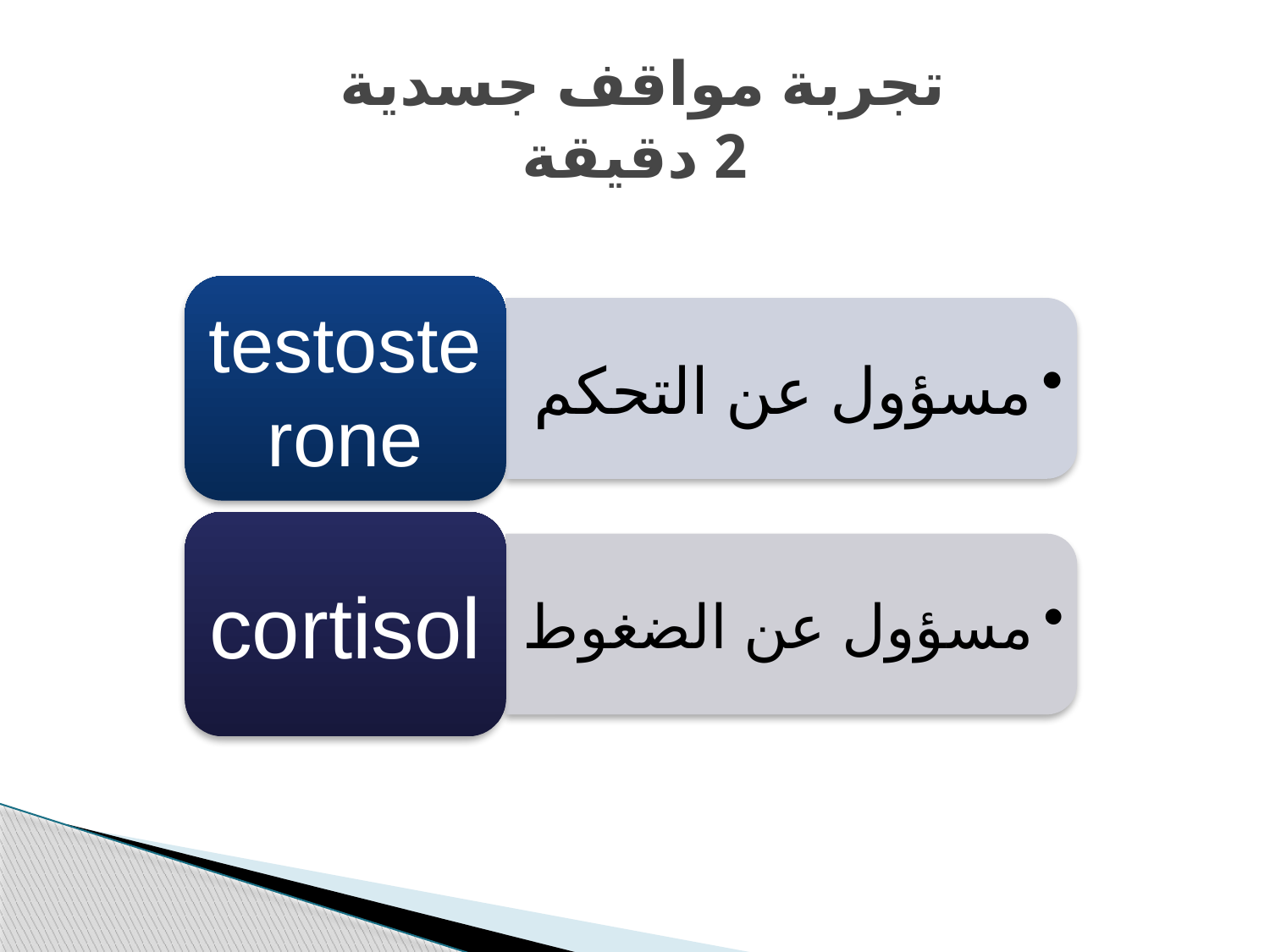

# تجربة مواقف جسدية 2 دقيقة
مسؤول عن التحكم
cortisol
مسؤول عن الضغوط